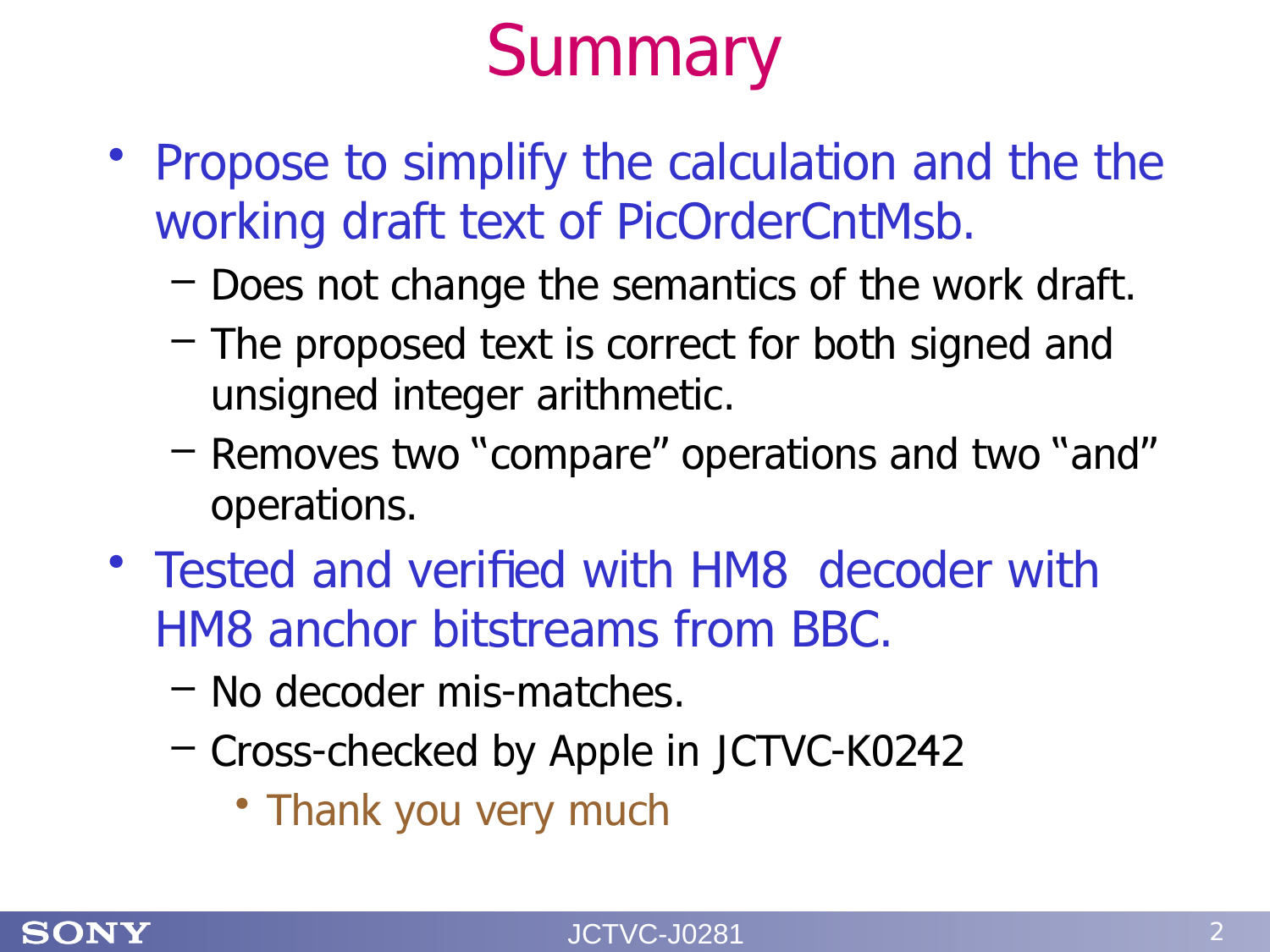

# Summary
Propose to simplify the calculation and the the working draft text of PicOrderCntMsb.
Does not change the semantics of the work draft.
The proposed text is correct for both signed and unsigned integer arithmetic.
Removes two “compare” operations and two “and” operations.
Tested and verified with HM8  decoder with HM8 anchor bitstreams from BBC.
No decoder mis-matches.
Cross-checked by Apple in JCTVC-K0242
Thank you very much
JCTVC-J0281
2